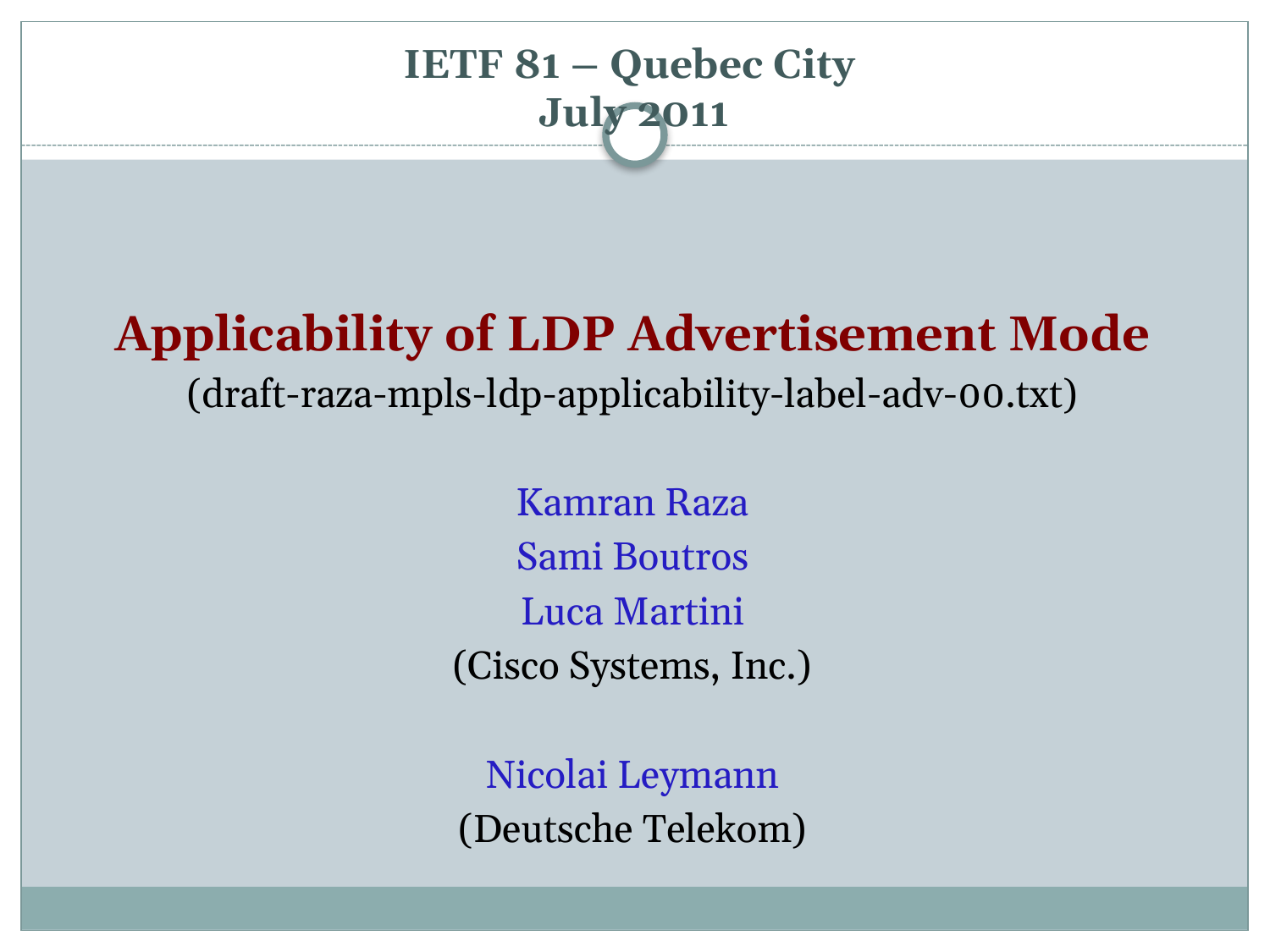

# IETF 81 – Quebec City July 2011

Applicability of LDP Advertisement Mode
(draft-raza-mpls-ldp-applicability-label-adv-00.txt)

Kamran Raza
Sami Boutros
Luca Martini
(Cisco Systems, Inc.)

Nicolai Leymann
(Deutsche Telekom)